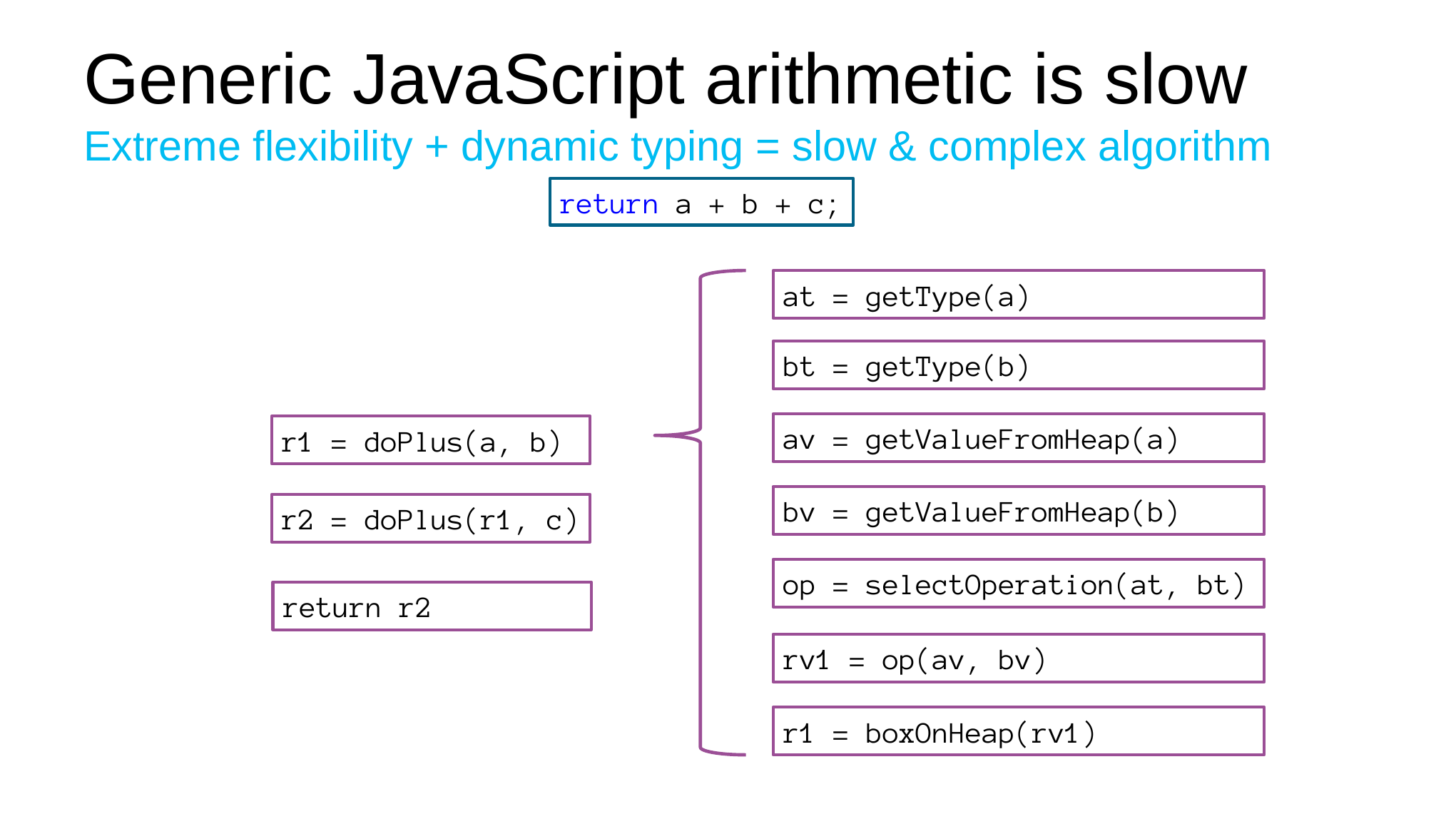

# Generic JavaScript arithmetic is slow Extreme flexibility + dynamic typing = slow & complex algorithm
return a + b + c;
at = getType(a)

bt = getType(b)
av = getValueFromHeap(a)
r1 = doPlus(a, b)
bv = getValueFromHeap(b)
r2 = doPlus(r1, c)
op = selectOperation(at, bt)
return r2
rv1 = op(av, bv)
r1 = boxOnHeap(rv1)